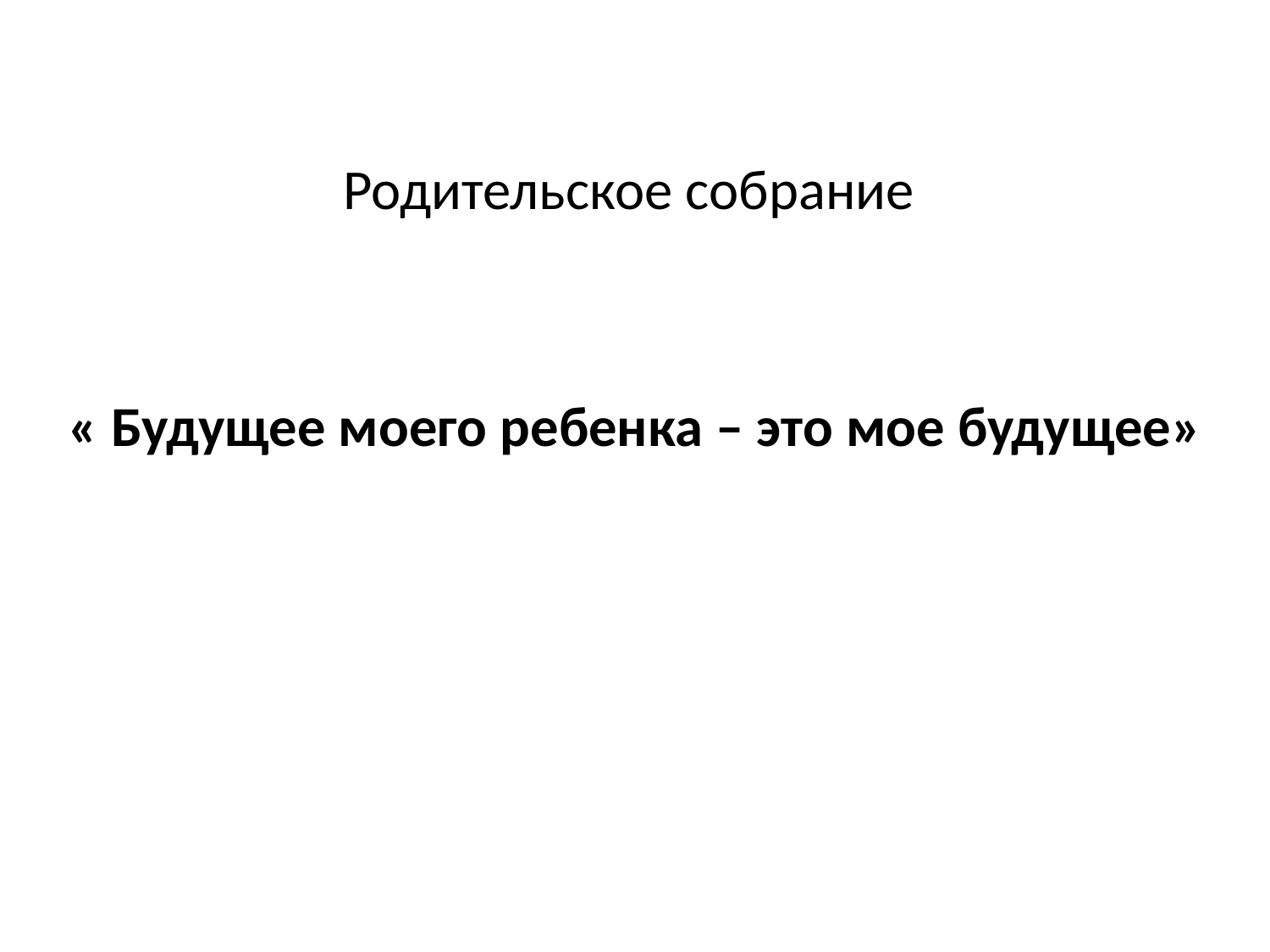

# Родительское собрание

« Будущее моего ребенка – это мое будущее»